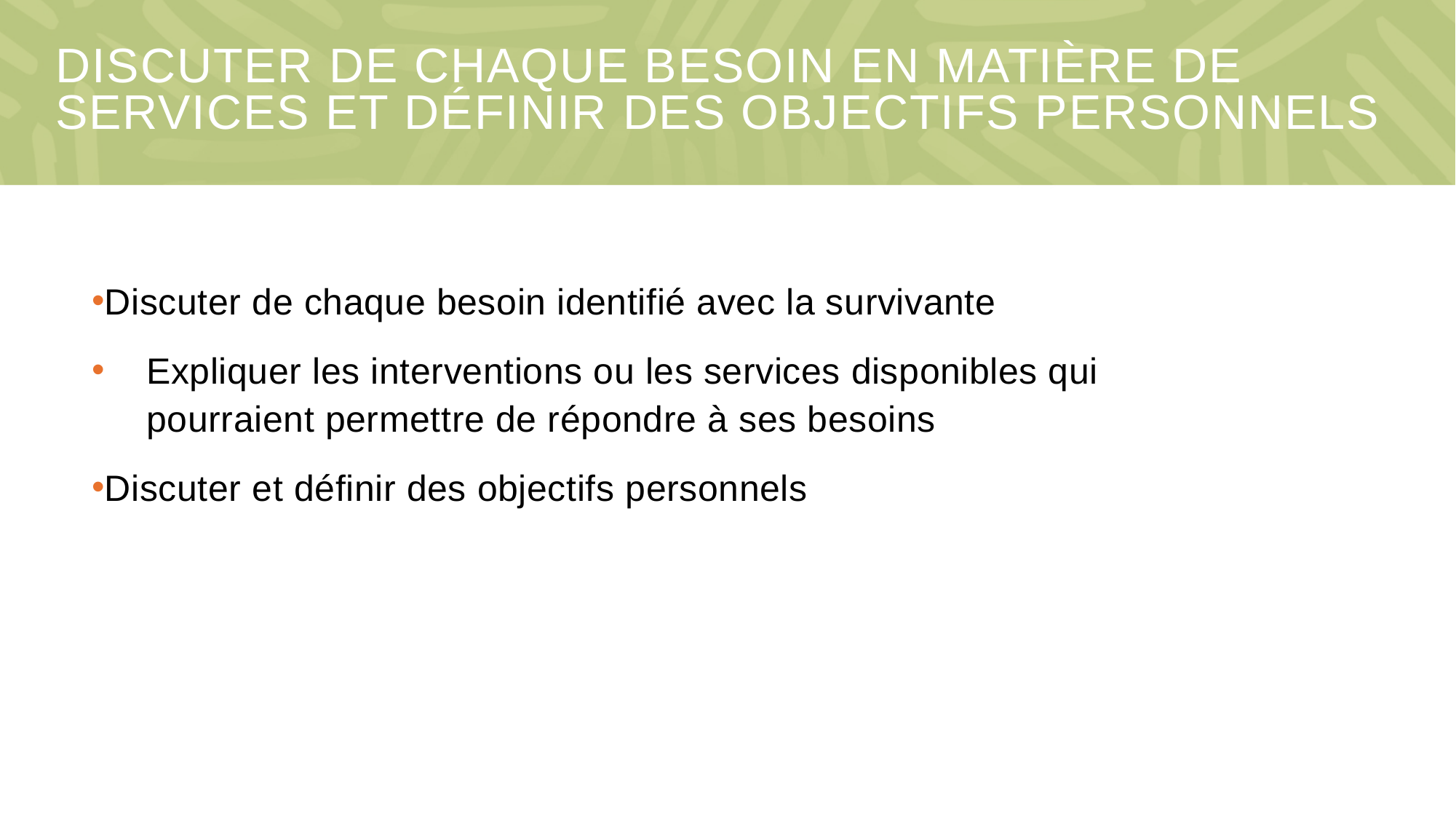

# Discuter de chaque besoin en matière de services et DÉFINIR DES OBJECTIFS PERSONNELS
Discuter de chaque besoin identifié avec la survivante
Expliquer les interventions ou les services disponibles qui pourraient permettre de répondre à ses besoins
Discuter et définir des objectifs personnels